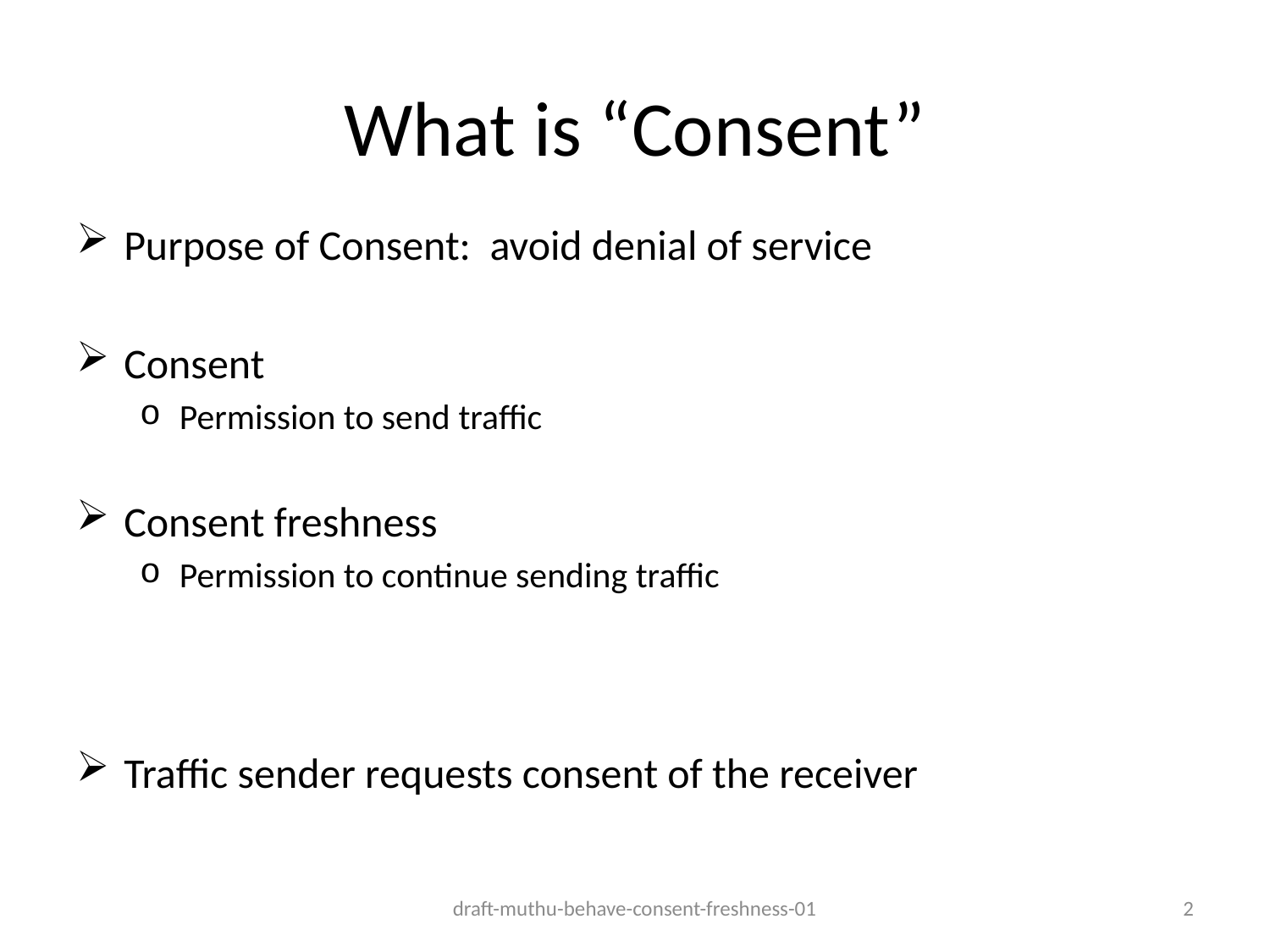

# What is “Consent”
Purpose of Consent:  avoid denial of service

Consent
Permission to send traffic

Consent freshness
Permission to continue sending traffic

Traffic sender requests consent of the receiver

draft-muthu-behave-consent-freshness-01
2